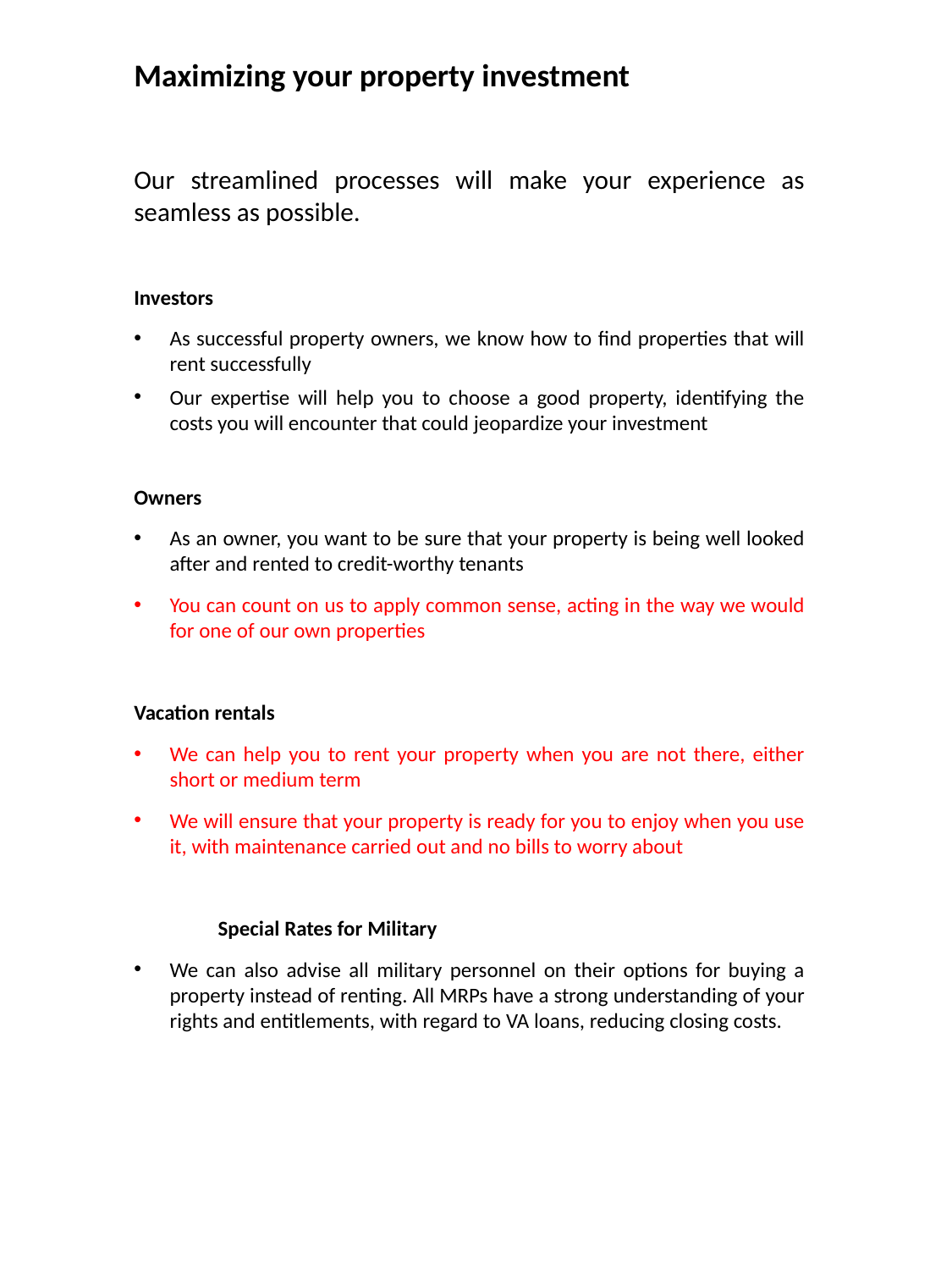

Maximizing your property investment

Our streamlined processes will make your experience as seamless as possible.

Investors
As successful property owners, we know how to find properties that will rent successfully
Our expertise will help you to choose a good property, identifying the costs you will encounter that could jeopardize your investment

Owners
As an owner, you want to be sure that your property is being well looked after and rented to credit-worthy tenants
You can count on us to apply common sense, acting in the way we would for one of our own properties

Vacation rentals
We can help you to rent your property when you are not there, either short or medium term
We will ensure that your property is ready for you to enjoy when you use it, with maintenance carried out and no bills to worry about

	Special Rates for Military
We can also advise all military personnel on their options for buying a property instead of renting. All MRPs have a strong understanding of your rights and entitlements, with regard to VA loans, reducing closing costs.